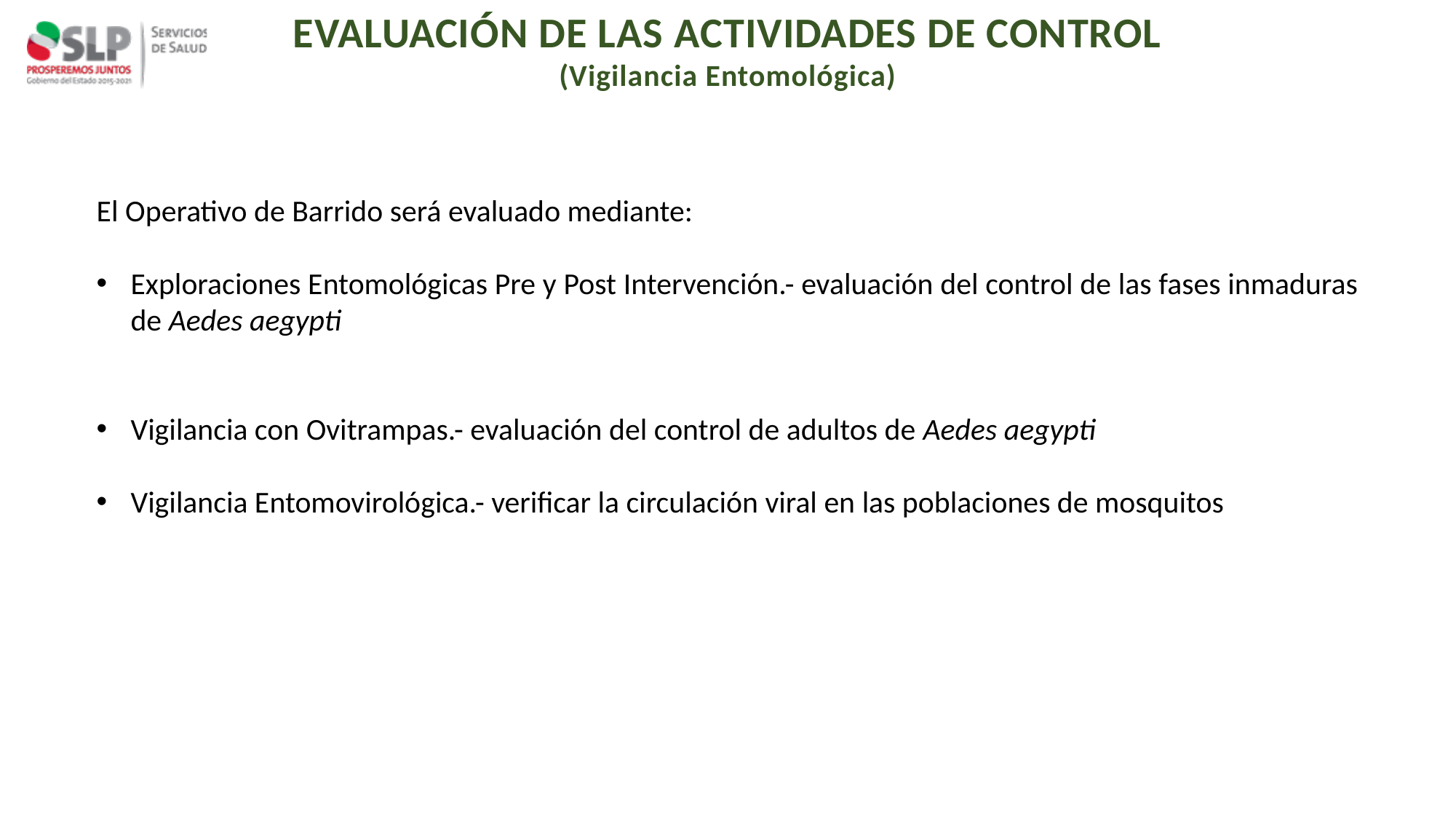

EVALUACIÓN DE LAS ACTIVIDADES DE CONTROL
(Vigilancia Entomológica)
El Operativo de Barrido será evaluado mediante:

Exploraciones Entomológicas Pre y Post Intervención.- evaluación del control de las fases inmaduras de Aedes aegypti

Vigilancia con Ovitrampas.- evaluación del control de adultos de Aedes aegypti

Vigilancia Entomovirológica.- verificar la circulación viral en las poblaciones de mosquitos